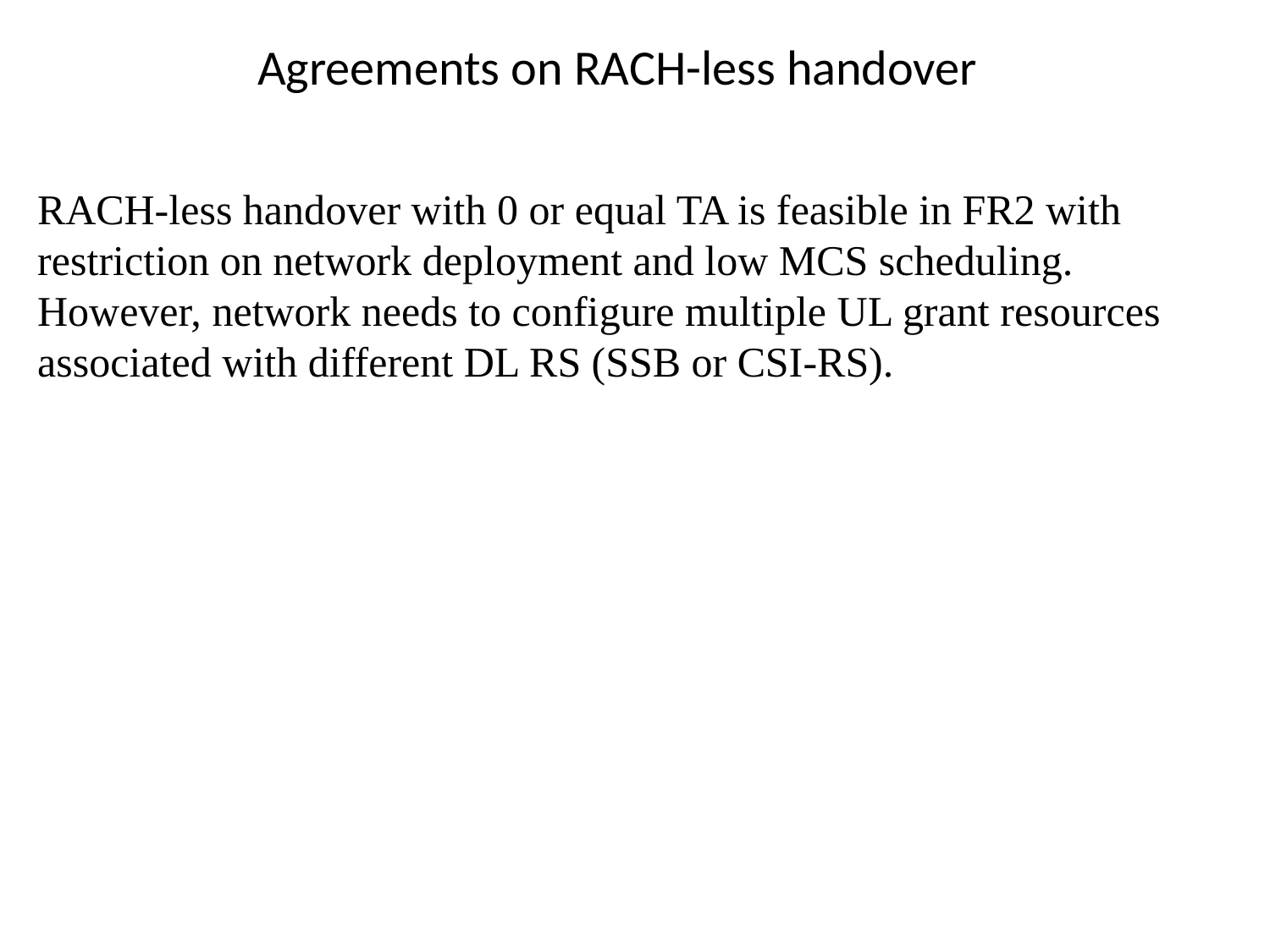

# Agreements on RACH-less handover
RACH-less handover with 0 or equal TA is feasible in FR2 with restriction on network deployment and low MCS scheduling. However, network needs to configure multiple UL grant resources associated with different DL RS (SSB or CSI-RS).